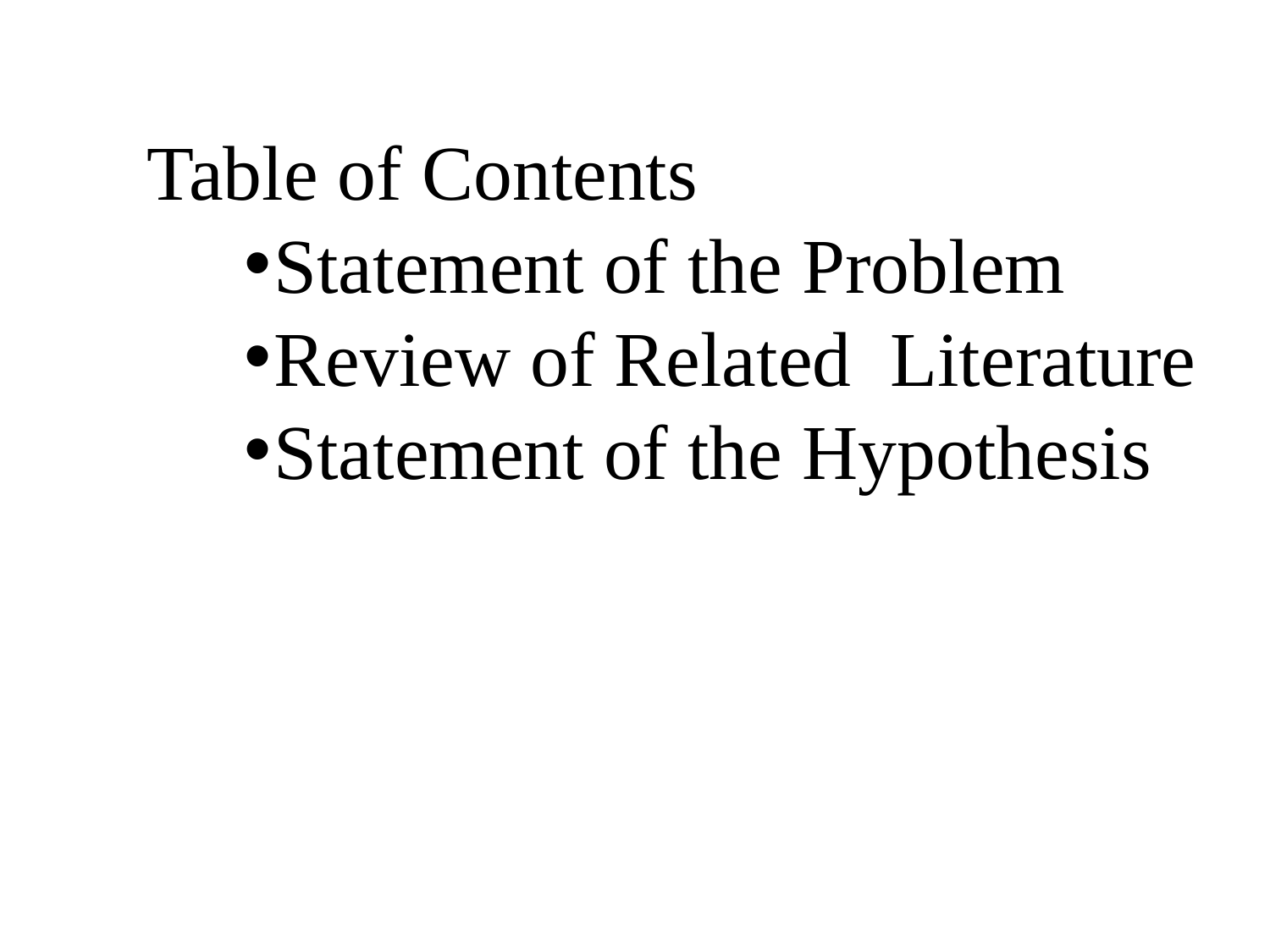

Table of Contents
Statement of the Problem
Review of Related  Literature
Statement of the Hypothesis